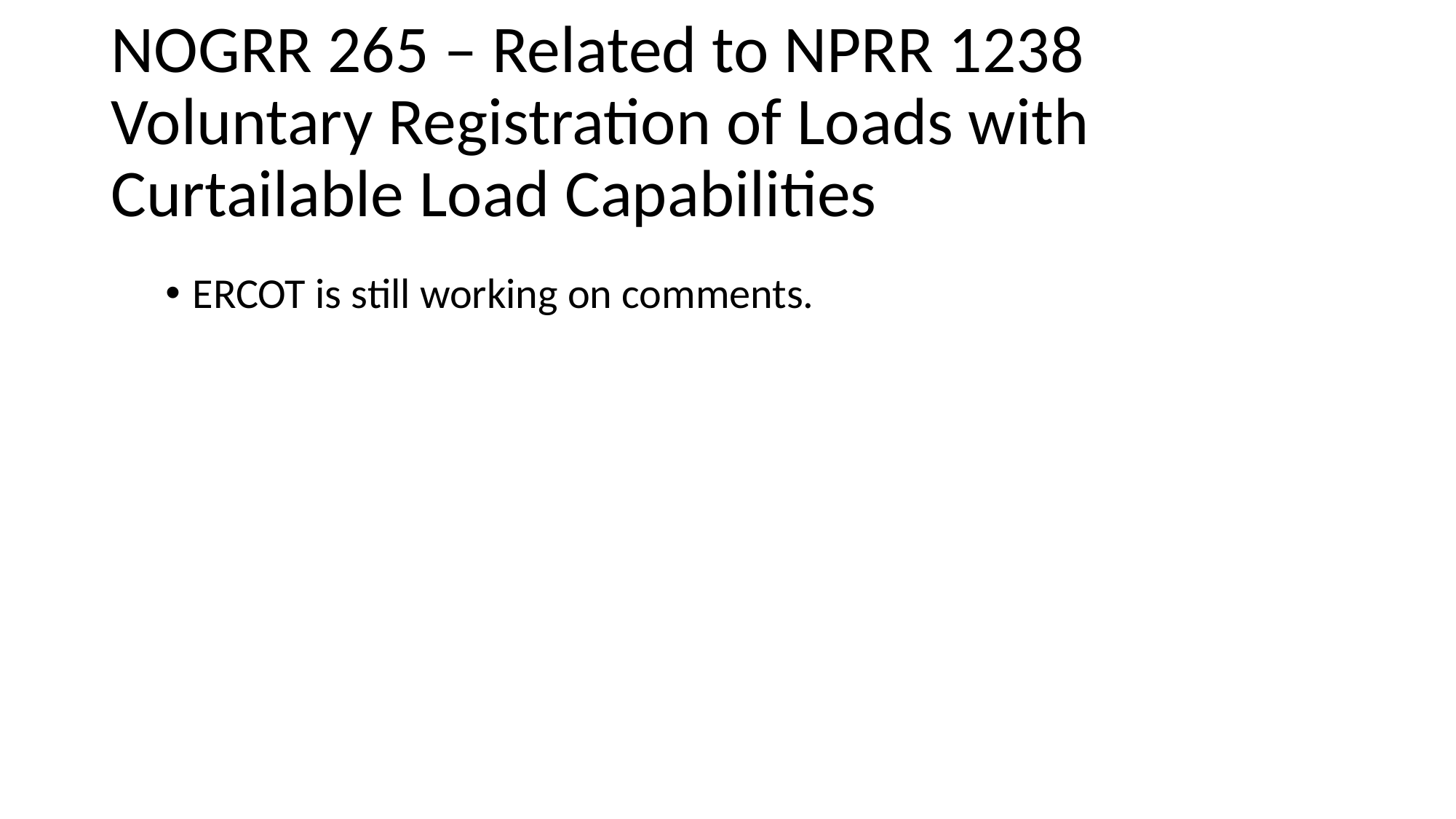

# NOGRR 265 – Related to NPRR 1238 Voluntary Registration of Loads with Curtailable Load Capabilities
ERCOT is still working on comments.